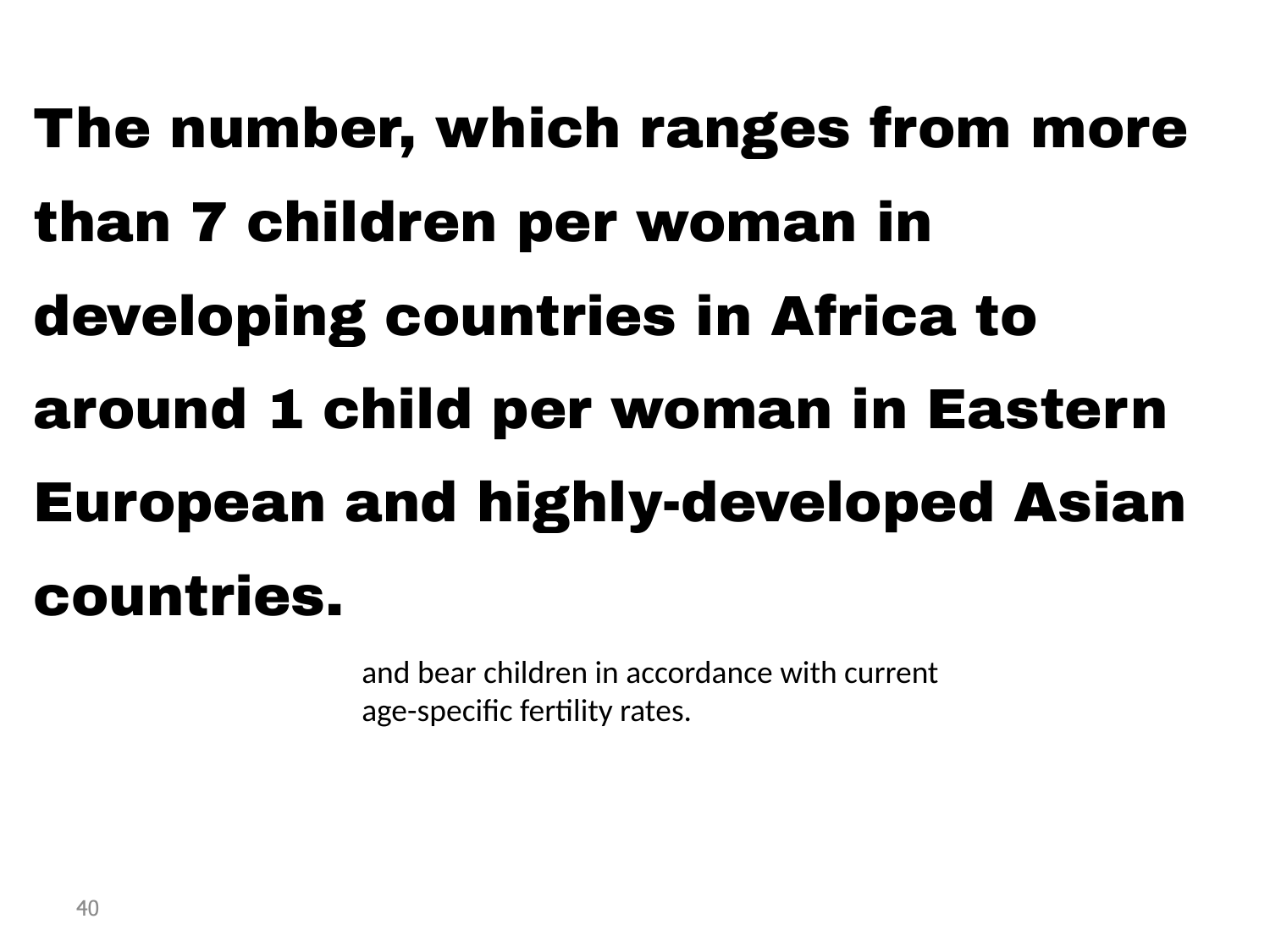

The number, which ranges from more than 7 children per woman in developing countries in Africa to around 1 child per woman in Eastern European and highly-developed Asian countries.
and bear children in accordance with current age-specific fertility rates.
40